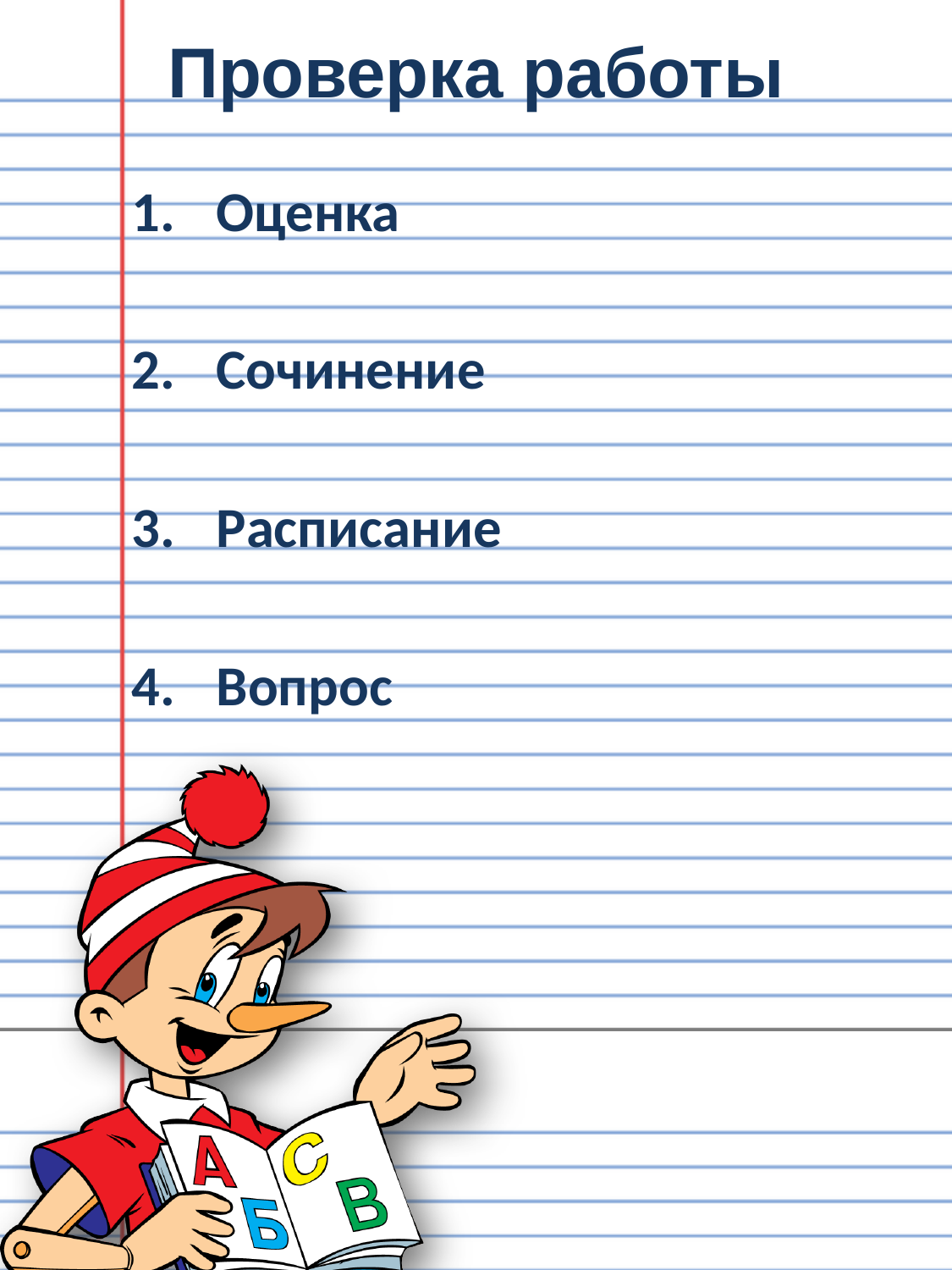

# Проверка работы
Оценка

Сочинение

Расписание

Вопрос